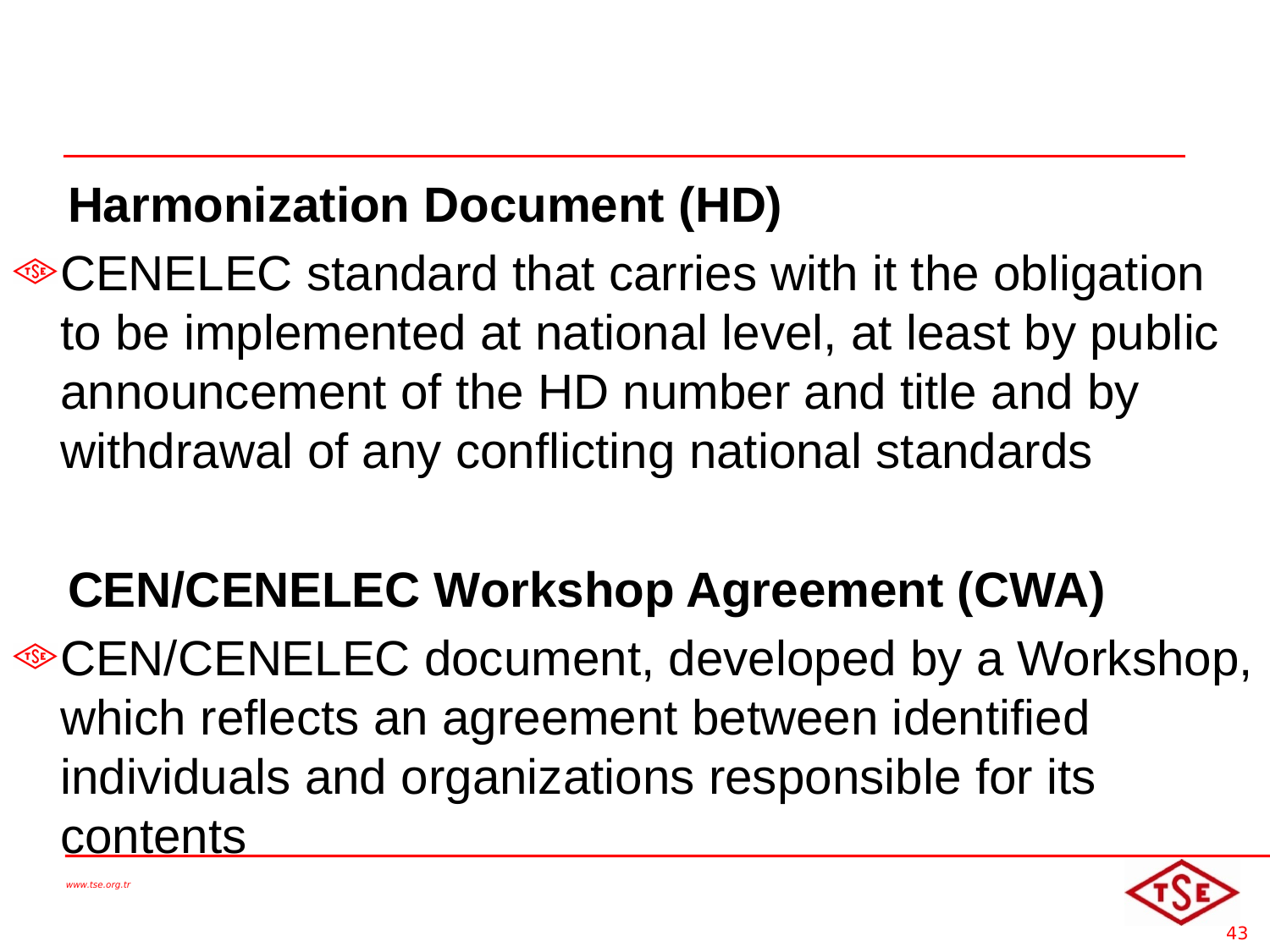

#
    Harmonization Document (HD)
CENELEC standard that carries with it the obligation to be implemented at national level, at least by public announcement of the HD number and title and by withdrawal of any conflicting national standards

    CEN/CENELEC Workshop Agreement (CWA)
CEN/CENELEC document, developed by a Workshop, which reflects an agreement between identified individuals and organizations responsible for its contents

www.tse.org.tr
43